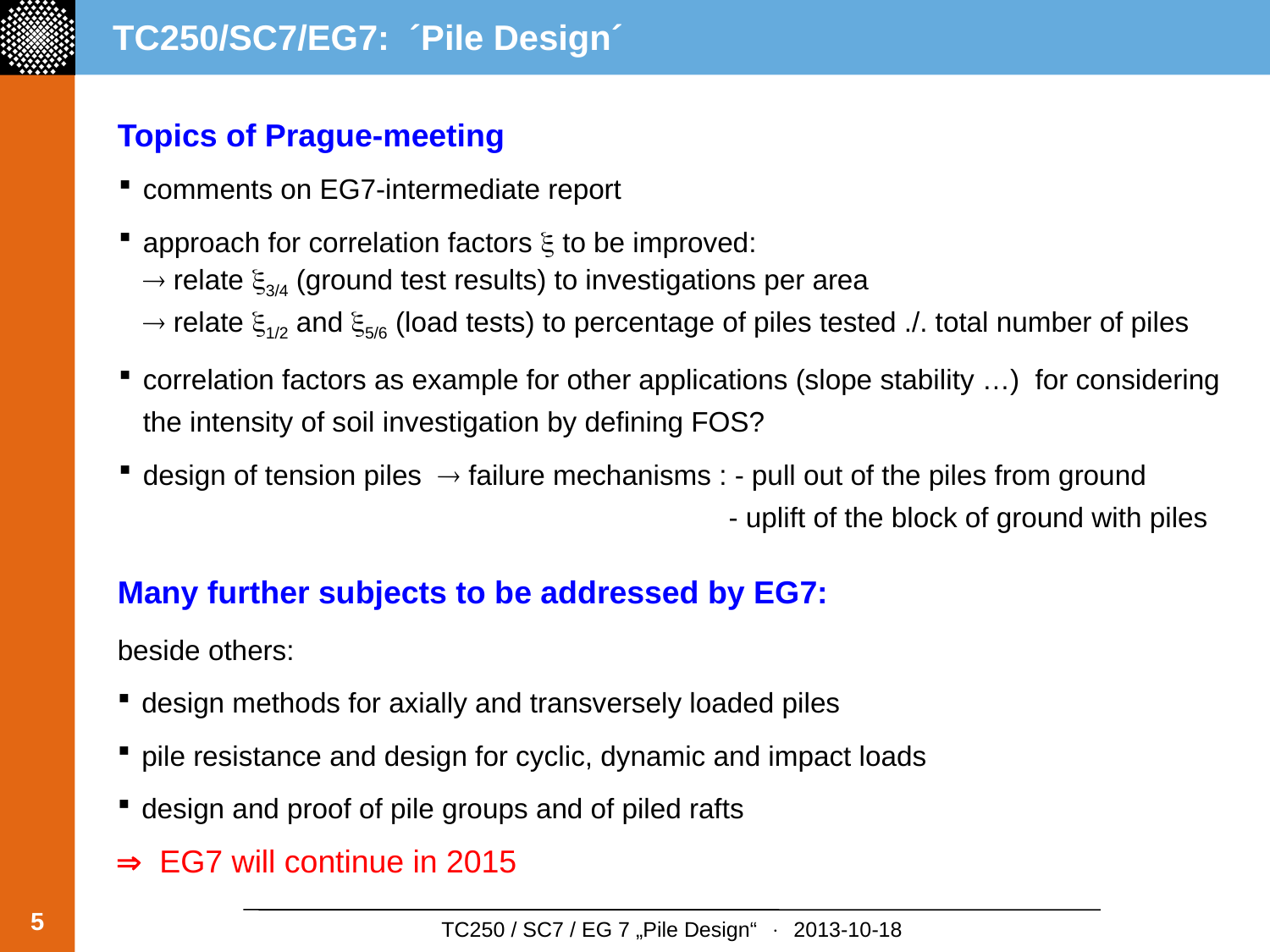

TC250/SC7/EG7:  ´Pile Design´
Topics of Prague-meeting
comments on EG7-intermediate report
approach for correlation factors ξ to be improved:
→ relate ξ3/4 (ground test results) to investigations per area
→ relate ξ1/2 and ξ5/6 (load tests) to percentage of piles tested ./. total number of piles
correlation factors as example for other applications (slope stability …)  for considering the intensity of soil investigation by defining FOS?
design of tension piles  → failure mechanisms : - pull out of the piles from ground
                                                                           - uplift of the block of ground with piles
Many further subjects to be addressed by EG7:
beside others:
design methods for axially and transversely loaded piles
pile resistance and design for cyclic, dynamic and impact loads
design and proof of pile groups and of piled rafts
⇒  EG7 will continue in 2015
5
TC250 / SC7 / EG 7 „Pile Design“  ⋅  2013-10-18